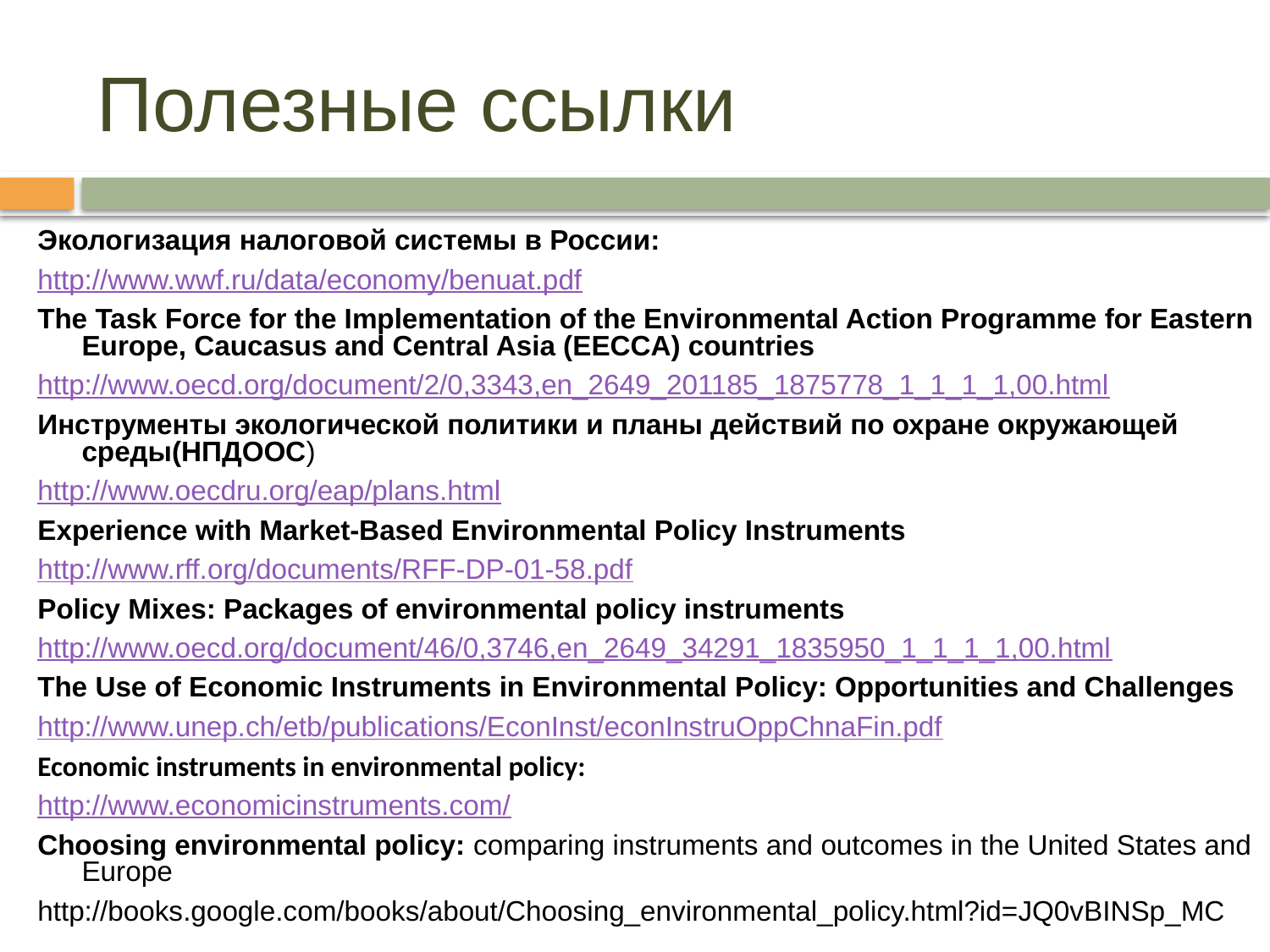

# Полезные ссылки
Экологизация налоговой системы в России:
http://www.wwf.ru/data/economy/benuat.pdf
The Task Force for the Implementation of the Environmental Action Programme for Eastern Europe, Caucasus and Central Asia (EECCA) countries
http://www.oecd.org/document/2/0,3343,en_2649_201185_1875778_1_1_1_1,00.html
Инструменты экологической политики и планы действий по охране окружающей среды(НПДООС)
http://www.oecdru.org/eap/plans.html
Experience with Market-Based Environmental Policy Instruments
http://www.rff.org/documents/RFF-DP-01-58.pdf
Policy Mixes: Packages of environmental policy instruments
http://www.oecd.org/document/46/0,3746,en_2649_34291_1835950_1_1_1_1,00.html
The Use of Economic Instruments in Environmental Policy: Opportunities and Challenges
http://www.unep.ch/etb/publications/EconInst/econInstruOppChnaFin.pdf
Economic instruments in environmental policy:
http://www.economicinstruments.com/
Choosing environmental policy: comparing instruments and outcomes in the United States and Europe
http://books.google.com/books/about/Choosing_environmental_policy.html?id=JQ0vBINSp_MC